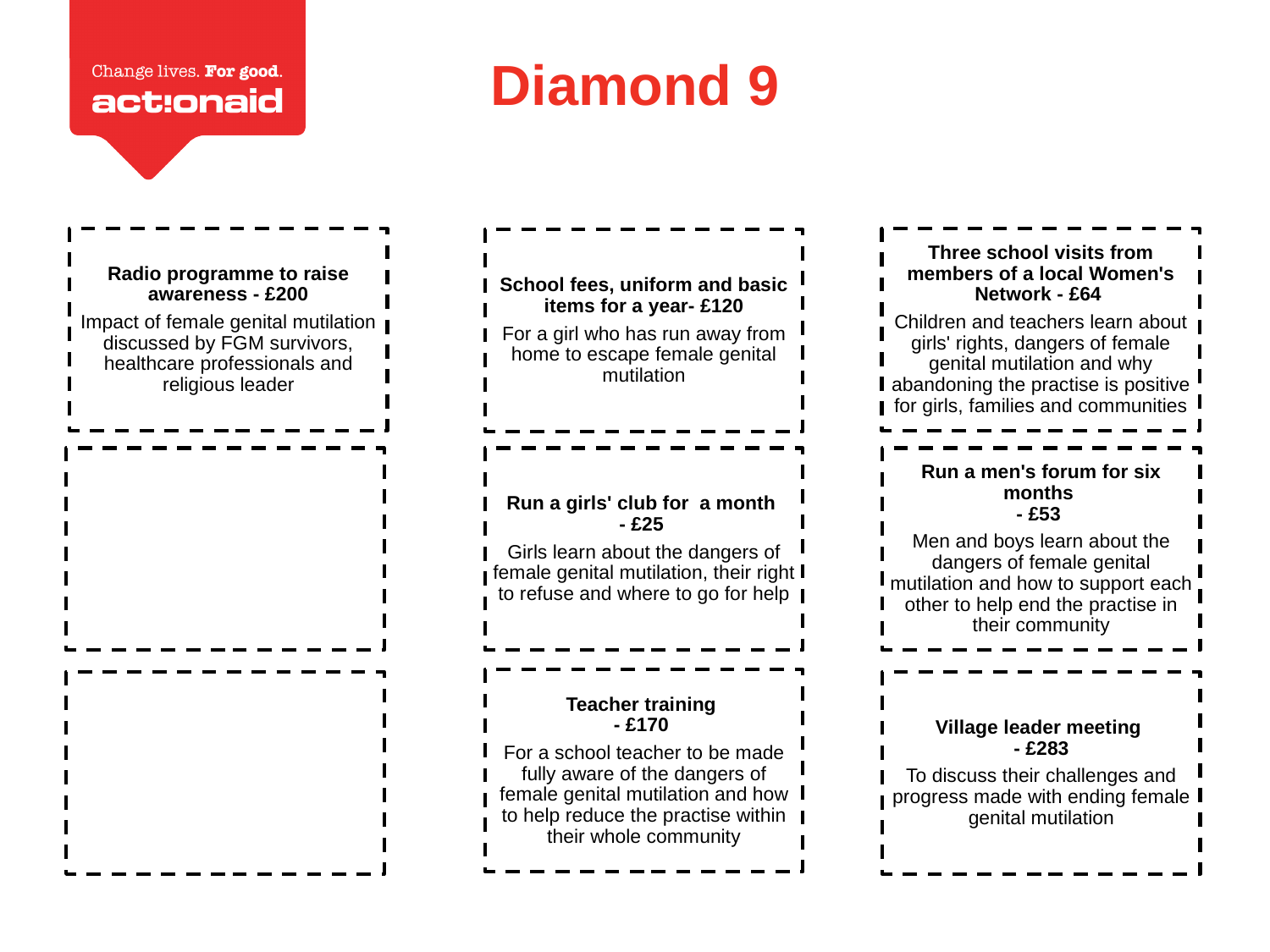

Diamond 9

Radio programme to raise awareness - £200
Impact of female genital mutilation discussed by FGM survivors, healthcare professionals and religious leader

Three school visits from members of a local Women's Network - £64
Children and teachers learn about girls' rights, dangers of female genital mutilation and why abandoning the practise is positive for girls, families and communities

School fees, uniform and basic items for a year- £120
For a girl who has run away from home to escape female genital mutilation

Run a girls' club for  a month
- £25
Girls learn about the dangers of female genital mutilation, their right to refuse and where to go for help

Run a men's forum for six months
- £53
Men and boys learn about the dangers of female genital mutilation and how to support each other to help end the practise in their community

Teacher training
- £170
For a school teacher to be made fully aware of the dangers of female genital mutilation and how to help reduce the practise within their whole community

Village leader meeting
- £283
To discuss their challenges and progress made with ending female genital mutilation